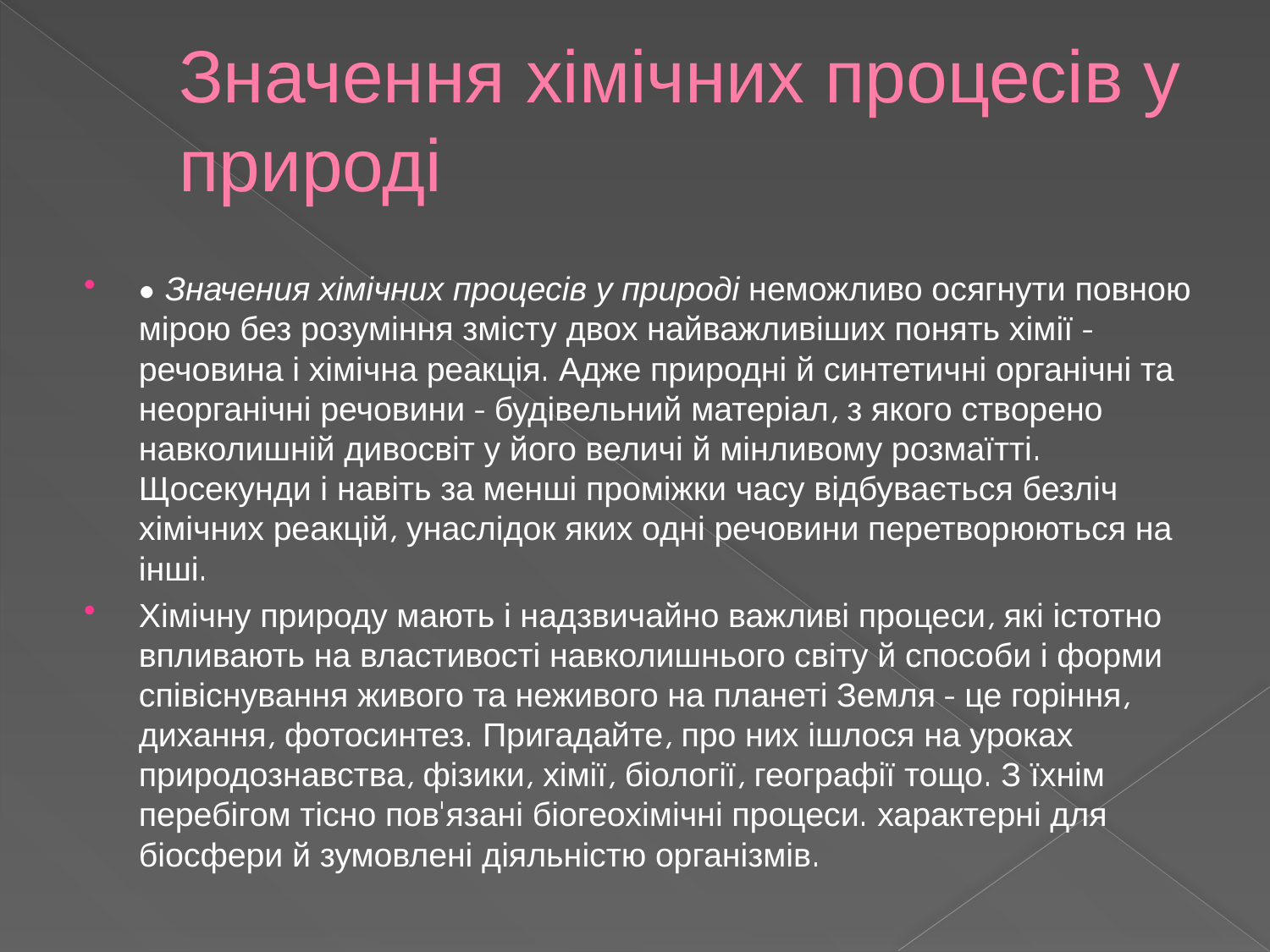

# Значення хімічних процесів у природі
• Значения хімічних процесів у природі неможливо осягнути повною мірою без розуміння змісту двох найважливіших понять хімії - речовина і хімічна реакція. Адже природні й синтетичні органічні та неорганічні речовини - будівельний матеріал, з якого створено навколишній дивосвіт у його величі й мінливому розмаїтті. Щосекунди і навіть за менші проміжки часу відбувається безліч хімічних реакцій, унаслідок яких одні речовини перетворюються на інші.
Хімічну природу мають і надзвичайно важливі процеси, які істотно впливають на властивості навколишнього світу й способи і форми співіснування живого та неживого на планеті Земля - це горіння, дихання, фотосинтез. Пригадайте, про них ішлося на уроках природознавства, фізики, хімії, біології, географії тощо. З їхнім перебігом тісно пов'язані біогеохімічні процеси. характерні для біосфери й зумовлені діяльністю організмів.